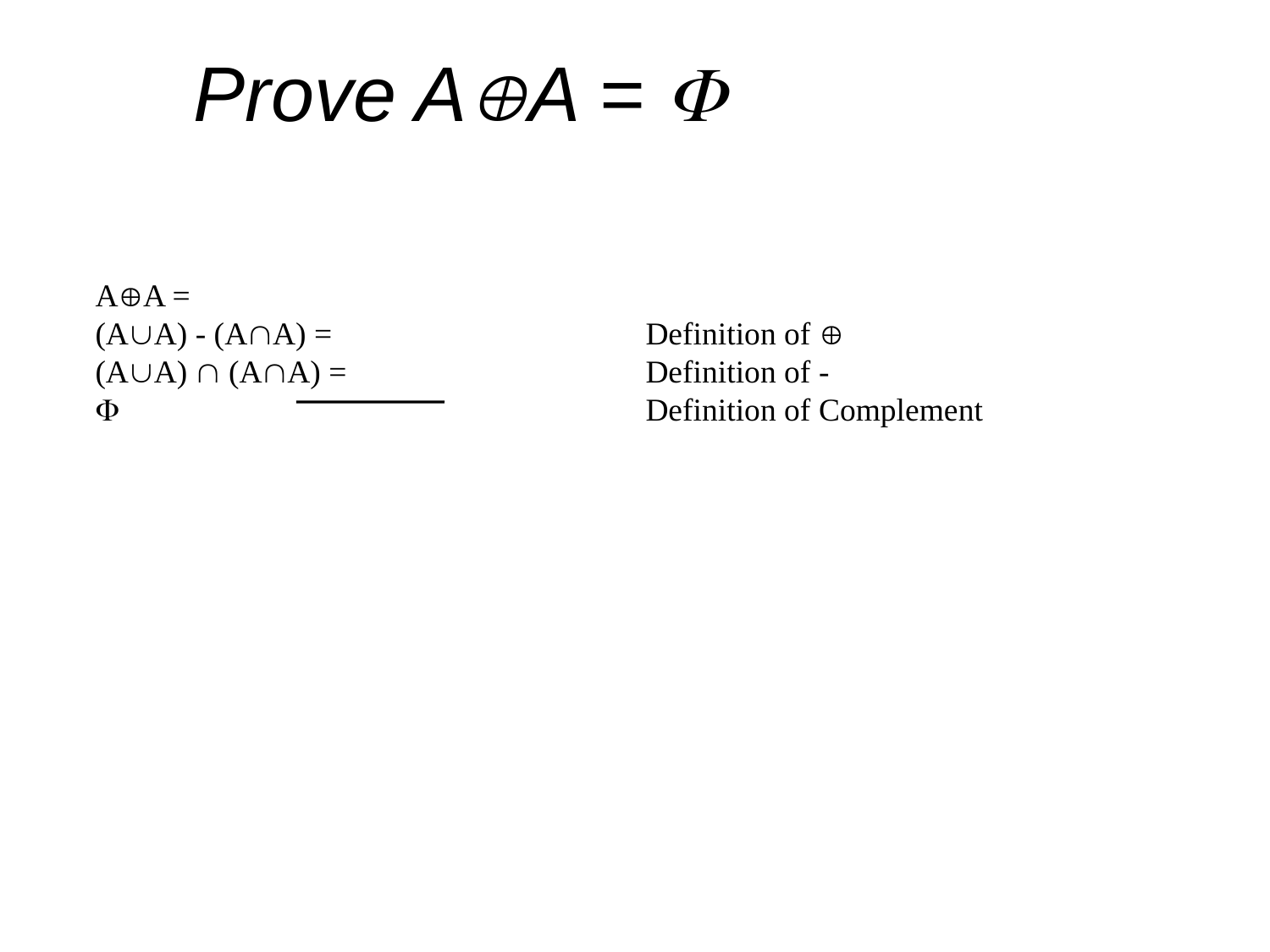

# Prove A⊕A = Φ
A⊕A =
(A∪A) - (A∩A) =
(A∪A) ∩ (A∩A) =
Φ

Definition of ⊕
Definition of -
Definition of Complement